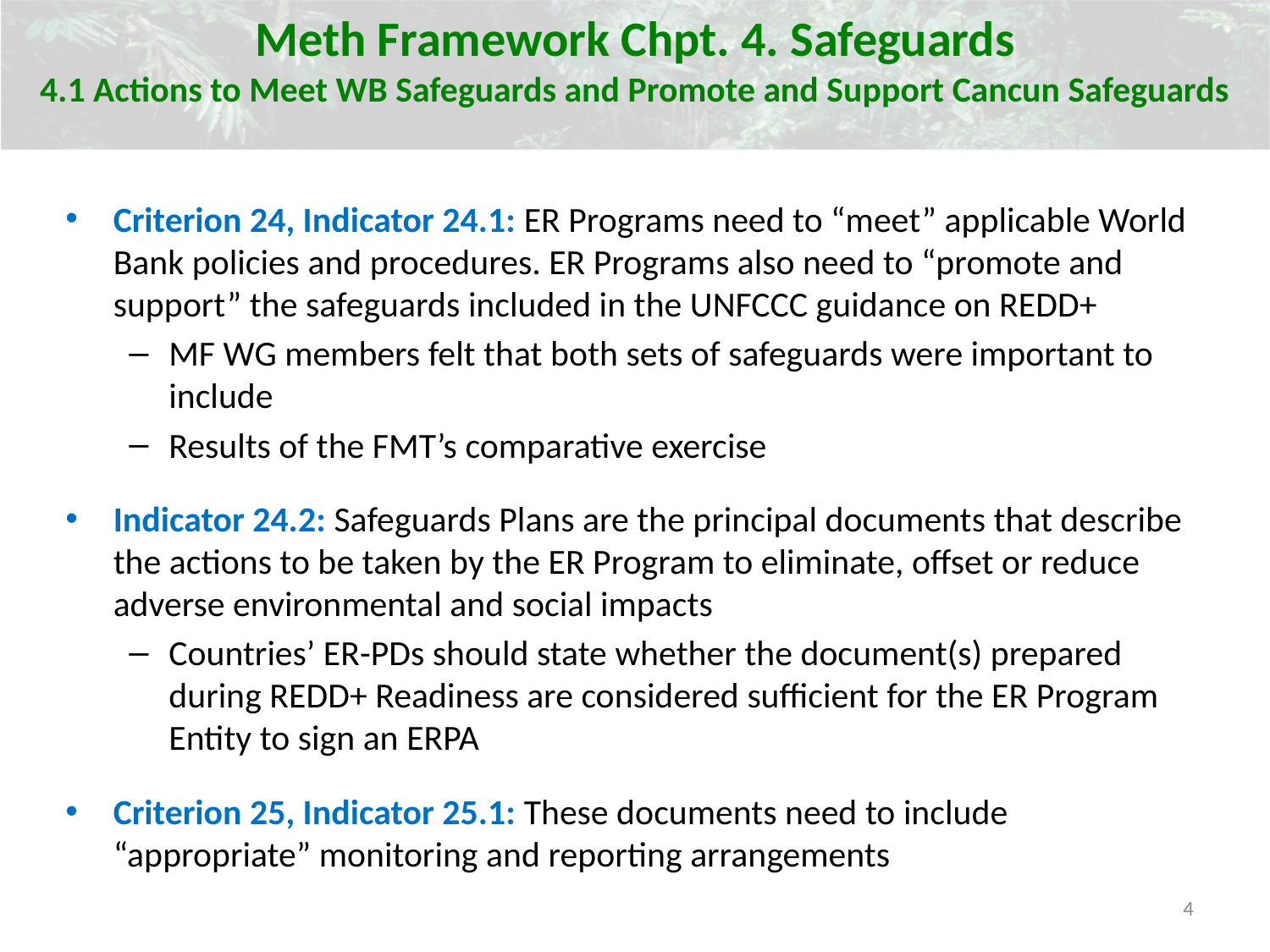

Meth Framework Chpt. 4. Safeguards
4.1 Actions to Meet WB Safeguards and Promote and Support Cancun Safeguards
Criterion 24, Indicator 24.1: ER Programs need to “meet” applicable World Bank policies and procedures. ER Programs also need to “promote and support” the safeguards included in the UNFCCC guidance on REDD+
MF WG members felt that both sets of safeguards were important to include
Results of the FMT’s comparative exercise
Indicator 24.2: Safeguards Plans are the principal documents that describe the actions to be taken by the ER Program to eliminate, offset or reduce adverse environmental and social impacts
Countries’ ER-PDs should state whether the document(s) prepared during REDD+ Readiness are considered sufficient for the ER Program Entity to sign an ERPA
Criterion 25, Indicator 25.1: These documents need to include “appropriate” monitoring and reporting arrangements

4